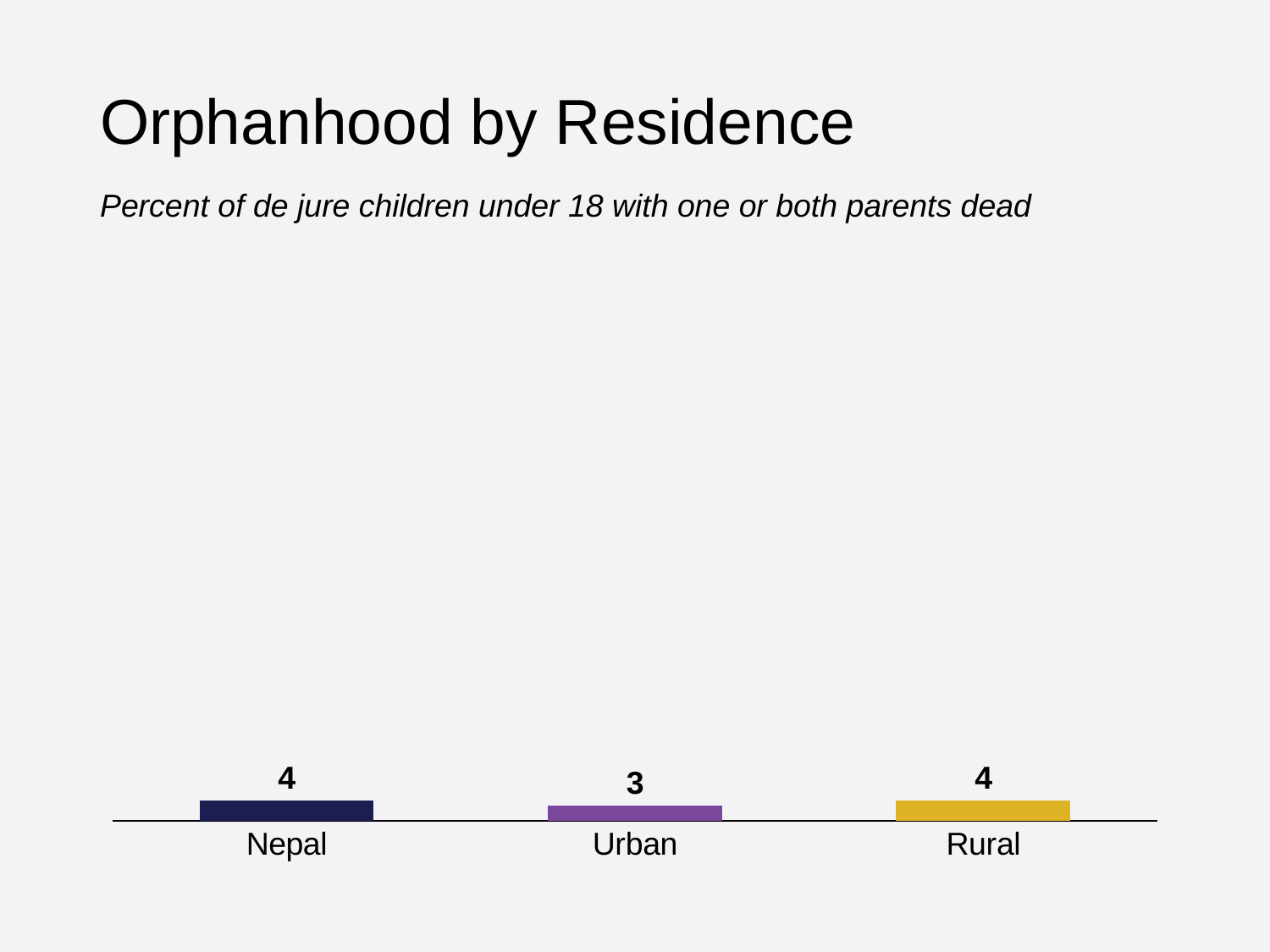

# Orphanhood by Residence
Percent of de jure children under 18 with one or both parents dead

### Chart

| Category | Nepal |
|---|---|
| Nepal | 4.0 |
| Urban | 3.0 |
| Rural | 4.0 |